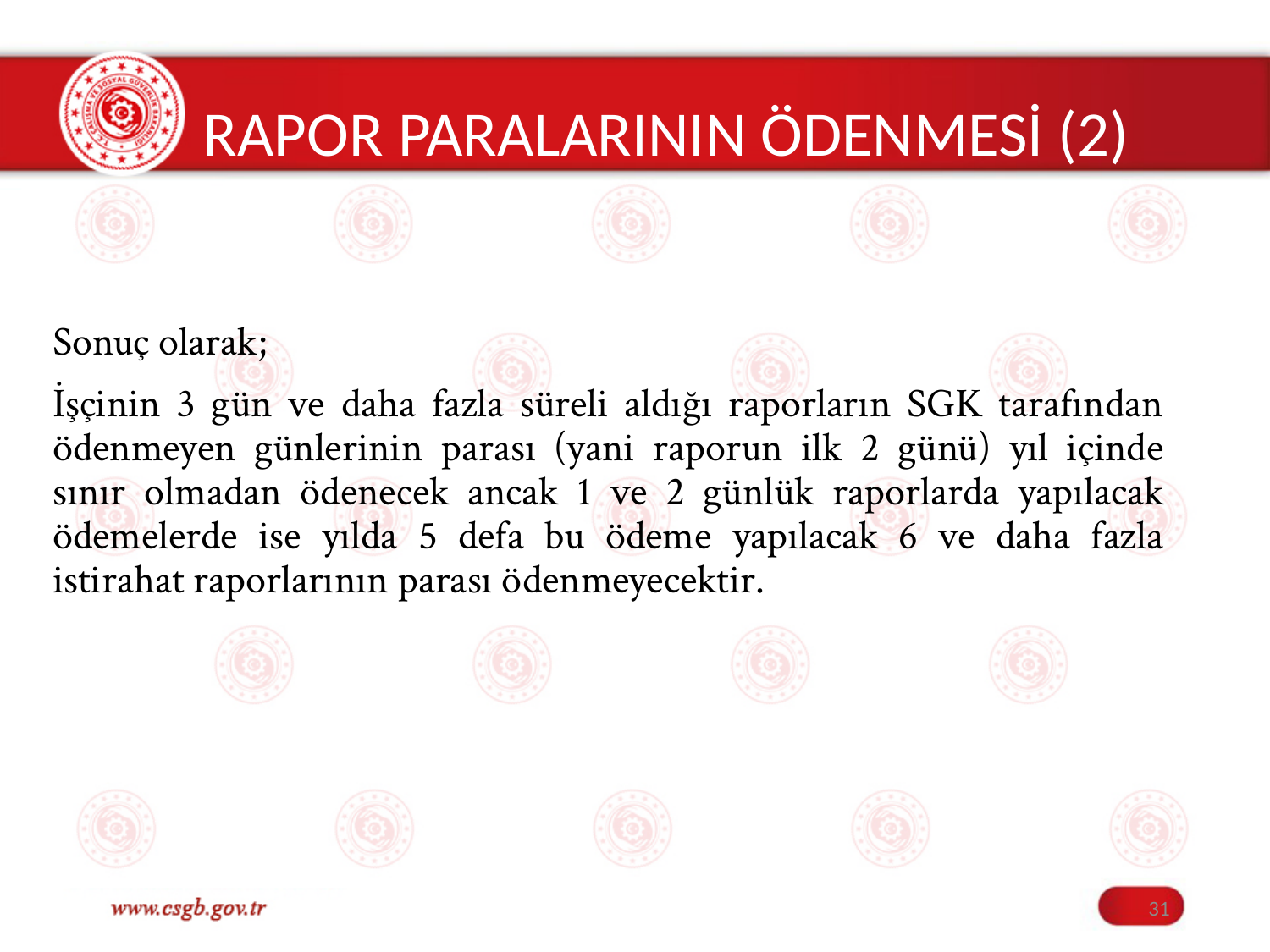

# RAPOR PARALARININ ÖDENMESİ (2)

Sonuç olarak;
İşçinin 3 gün ve daha fazla süreli aldığı raporların SGK tarafından ödenmeyen günlerinin parası (yani raporun ilk 2 günü) yıl içinde sınır olmadan ödenecek ancak 1 ve 2 günlük raporlarda yapılacak ödemelerde ise yılda 5 defa bu ödeme yapılacak 6 ve daha fazla istirahat raporlarının parası ödenmeyecektir.

31